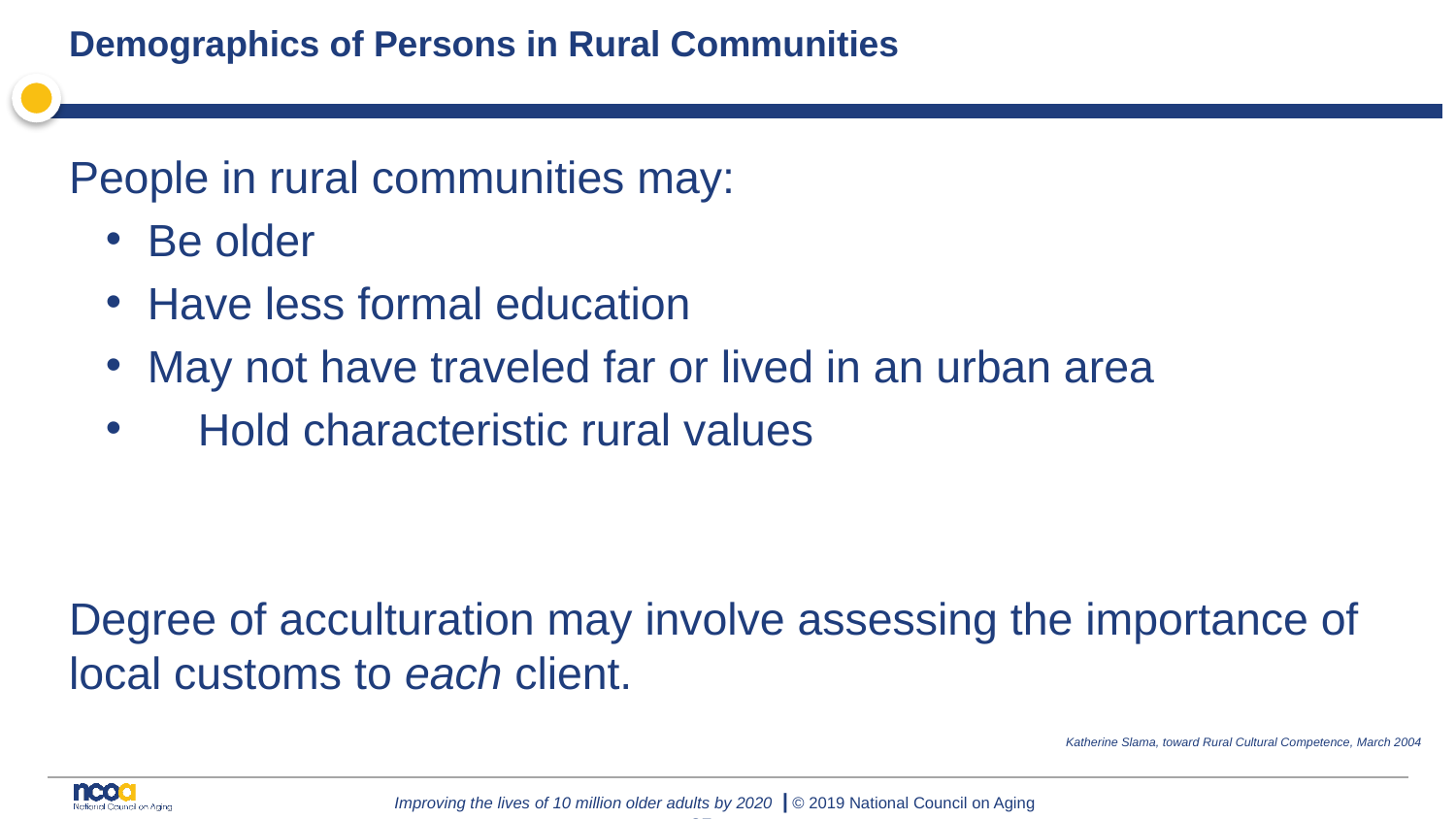

# Demographics of Persons in Rural Communities
People in rural communities may:
	Be older
	Have less formal education
	May not have traveled far or lived in an urban area
    Hold characteristic rural values

Degree of acculturation may involve assessing the importance of local customs to each client.

Katherine Slama, toward Rural Cultural Competence, March 2004